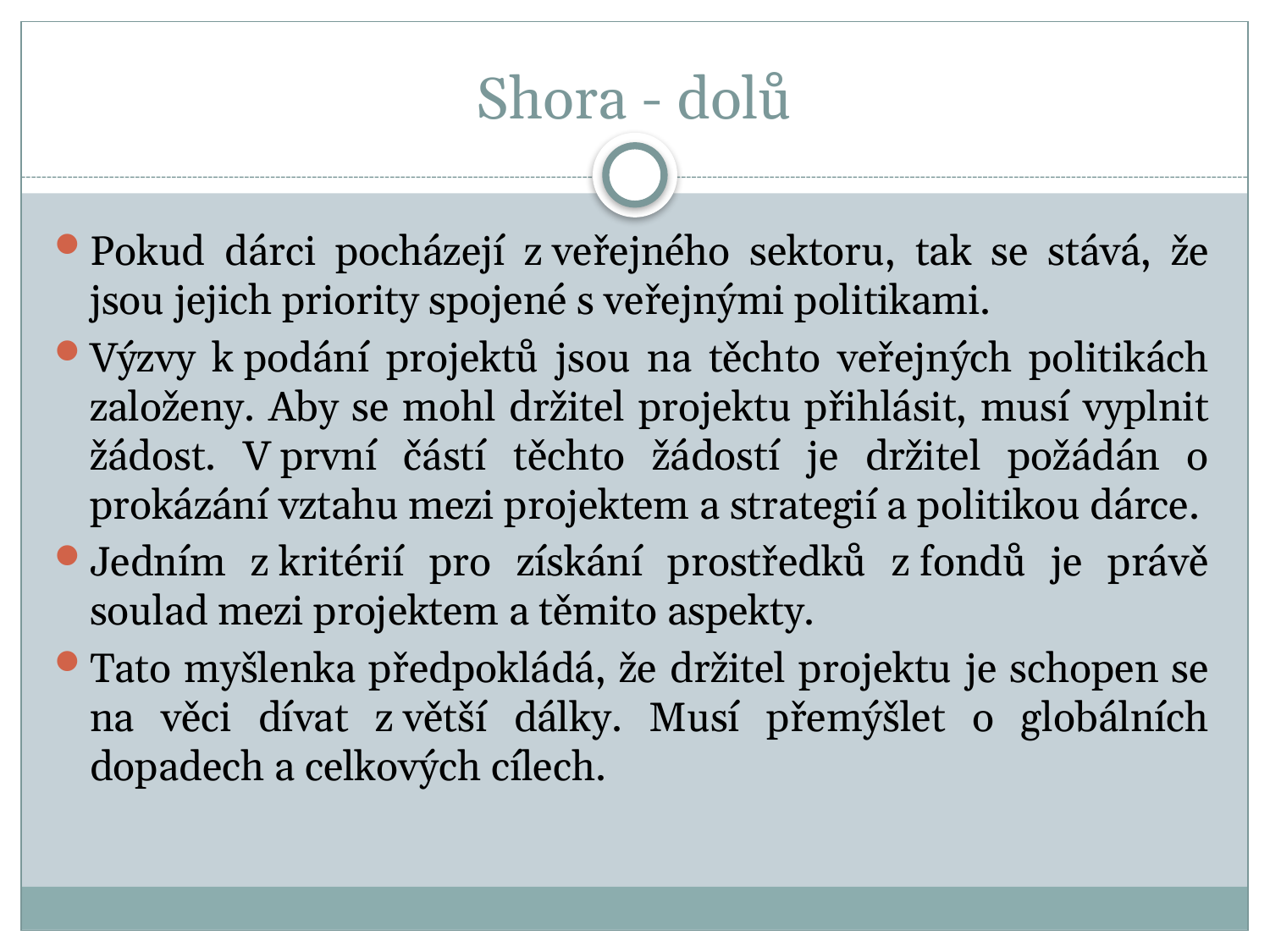

# Shora - dolů
Pokud dárci pocházejí z veřejného sektoru, tak se stává, že jsou jejich priority spojené s veřejnými politikami.
Výzvy k podání projektů jsou na těchto veřejných politikách založeny. Aby se mohl držitel projektu přihlásit, musí vyplnit žádost. V první částí těchto žádostí je držitel požádán o prokázání vztahu mezi projektem a strategií a politikou dárce.
Jedním z kritérií pro získání prostředků z fondů je právě soulad mezi projektem a těmito aspekty.
Tato myšlenka předpokládá, že držitel projektu je schopen se na věci dívat z větší dálky. Musí přemýšlet o globálních dopadech a celkových cílech.